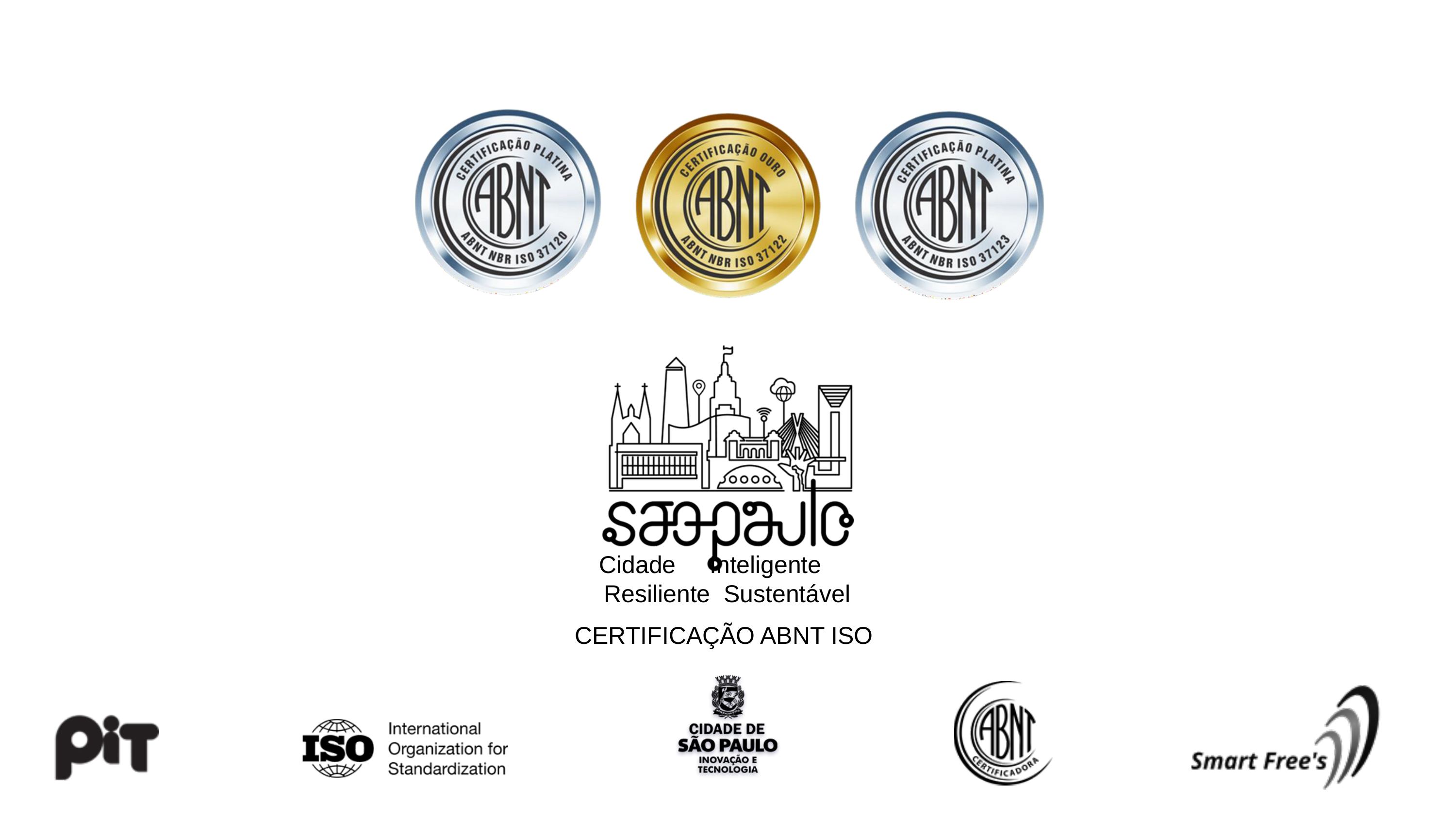

Cidade     Inteligente
 Resiliente  Sustentável
CERTIFICAÇÃO ABNT ISO